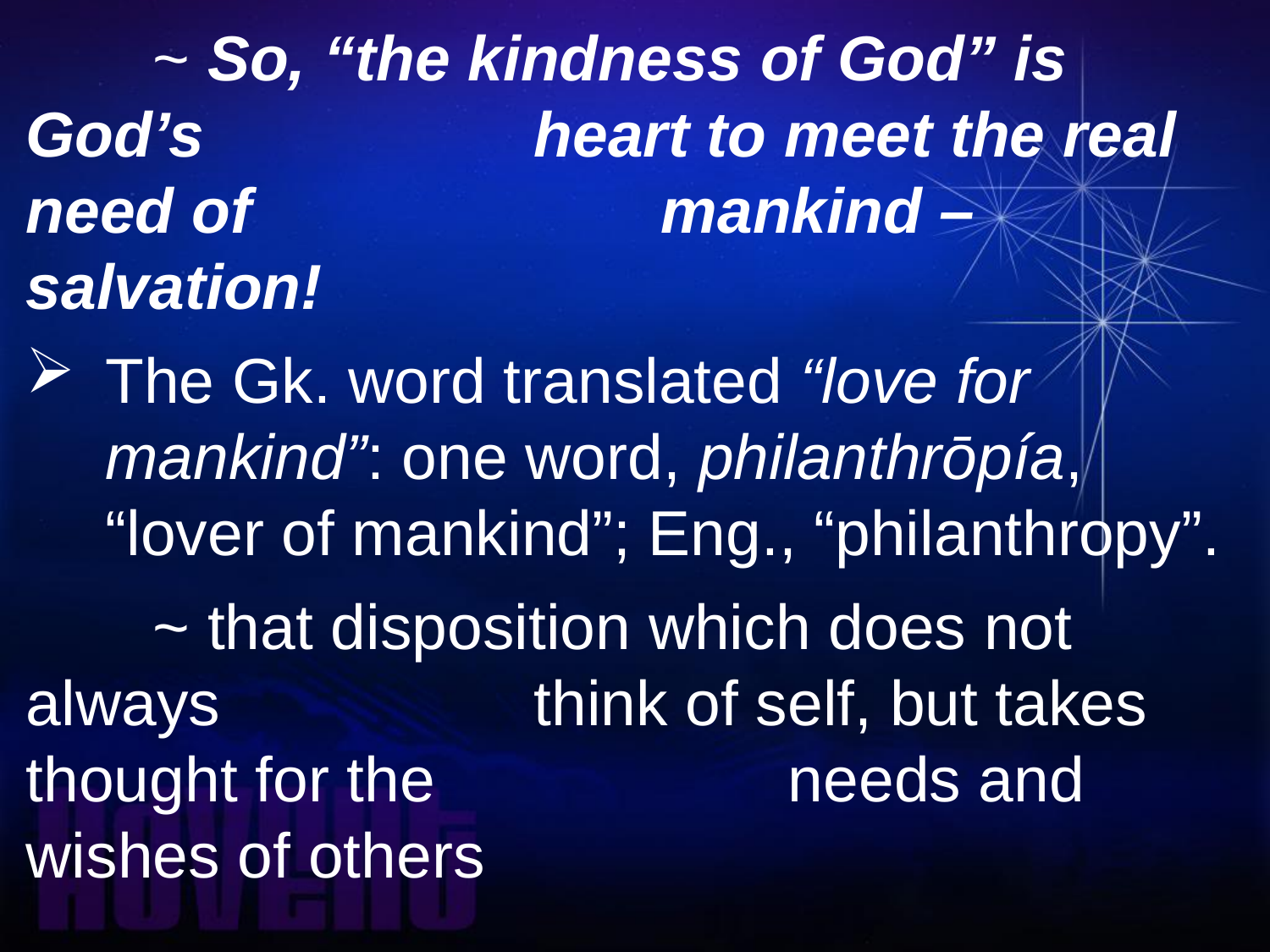

~ So, “the kindness of God” is God’s 			heart to meet the real need of 				mankind – salvation!
The Gk. word translated “love for mankind”: one word, philanthrōpía, “lover of mankind”; Eng., “philanthropy”.
	~ that disposition which does not always 			think of self, but takes thought for the 			needs and wishes of others